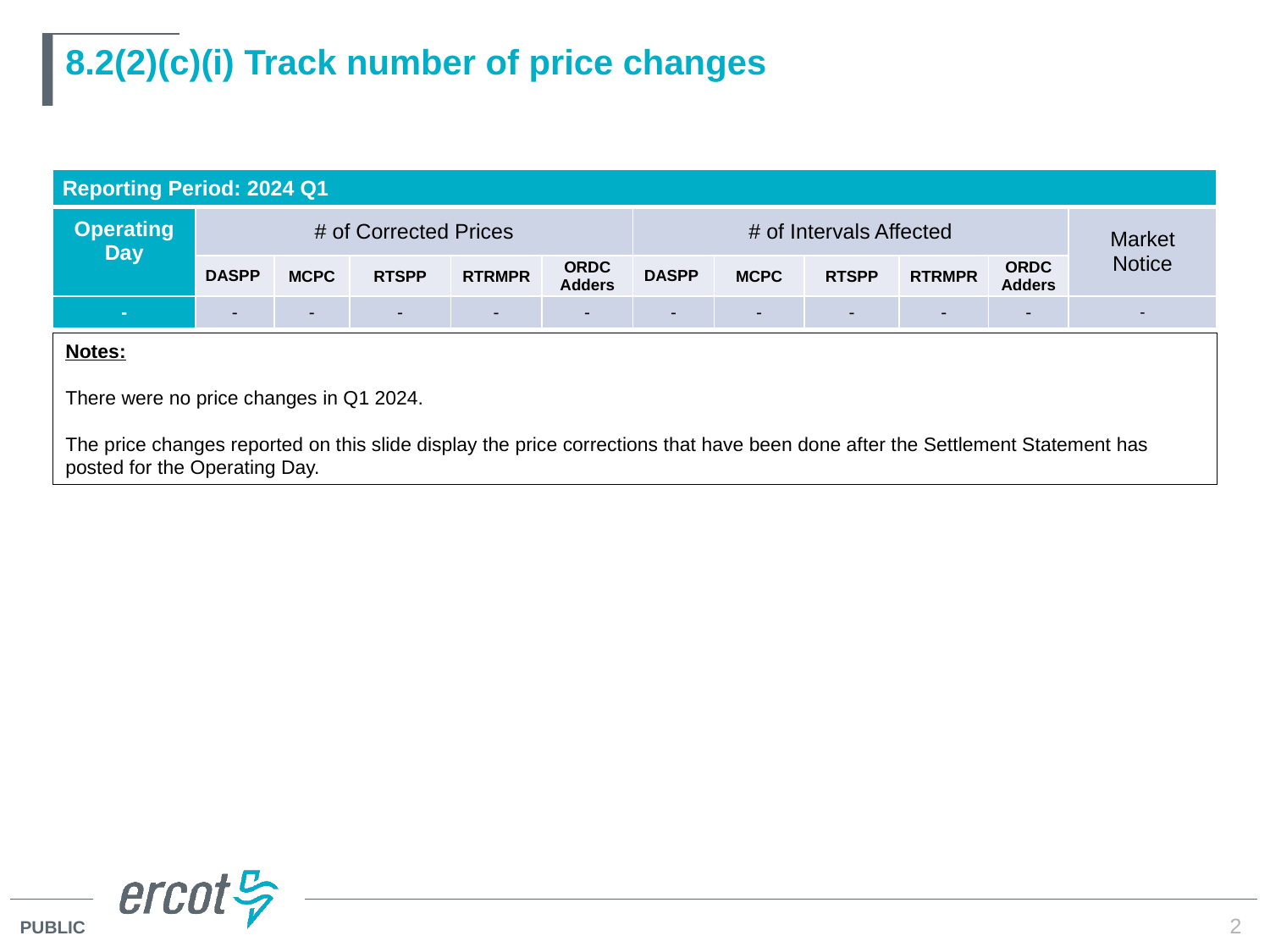

# 8.2(2)(c)(i) Track number of price changes
| Reporting Period: 2024 Q1 |  |  |  |  |  |  |  |  |  |  |  |
| --- | --- | --- | --- | --- | --- | --- | --- | --- | --- | --- | --- |
| Operating Day | # of Corrected Prices |  |  |  |  | # of Intervals Affected |  |  |  |  | Market Notice |
|  | DASPP | MCPC | RTSPP | RTRMPR | ORDC Adders | DASPP | MCPC | RTSPP | RTRMPR | ORDC Adders |  |
| - | - | - | - | - | - | - | - | - | - | - | - |
Notes:

There were no price changes in Q1 2024.

The price changes reported on this slide display the price corrections that have been done after the Settlement Statement has posted for the Operating Day.
2